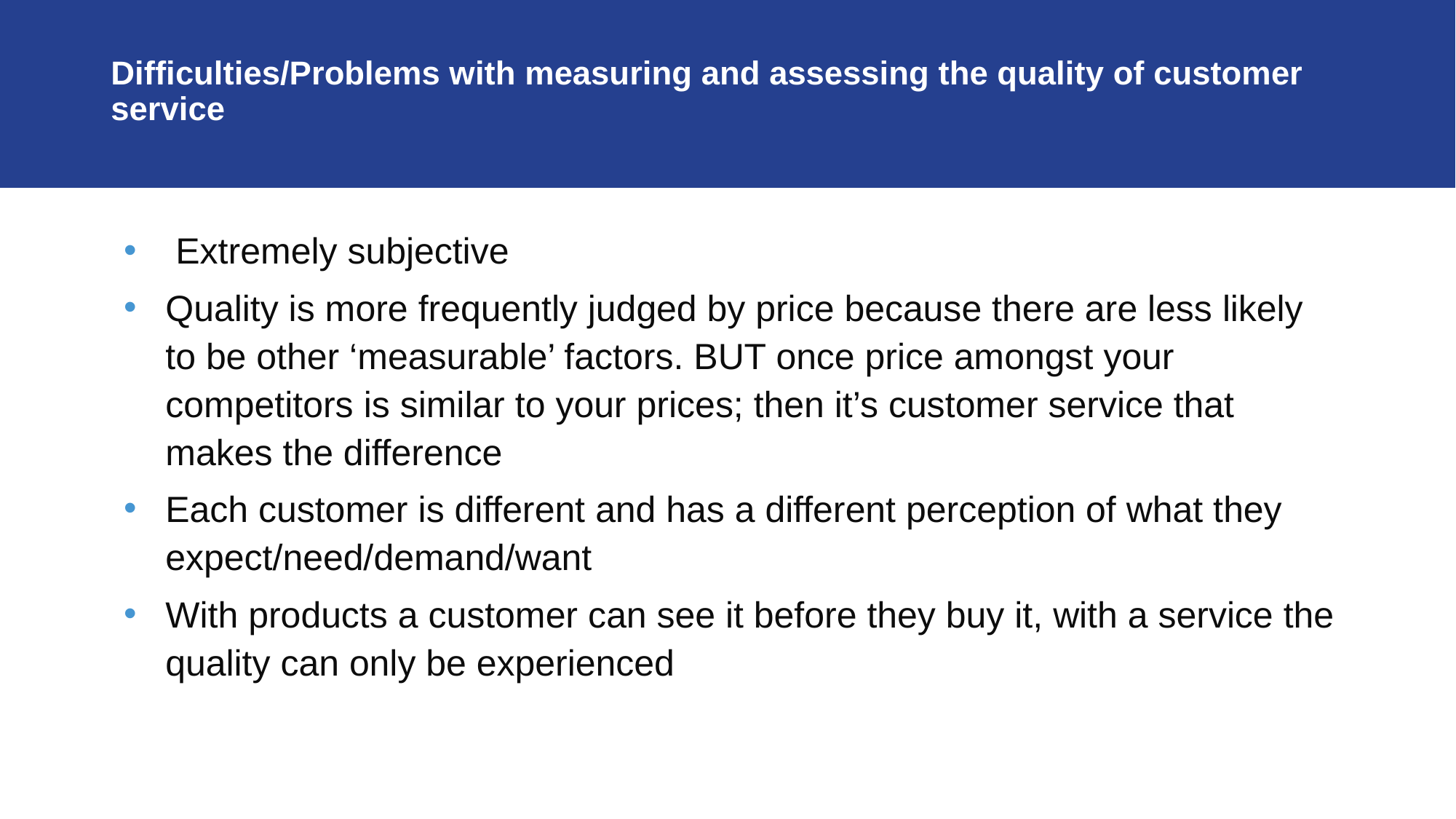

# Difficulties/Problems with measuring and assessing the quality of customer service
 Extremely subjective
Quality is more frequently judged by price because there are less likely to be other ‘measurable’ factors. BUT once price amongst your competitors is similar to your prices; then it’s customer service that makes the difference
Each customer is different and has a different perception of what they expect/need/demand/want
With products a customer can see it before they buy it, with a service the quality can only be experienced